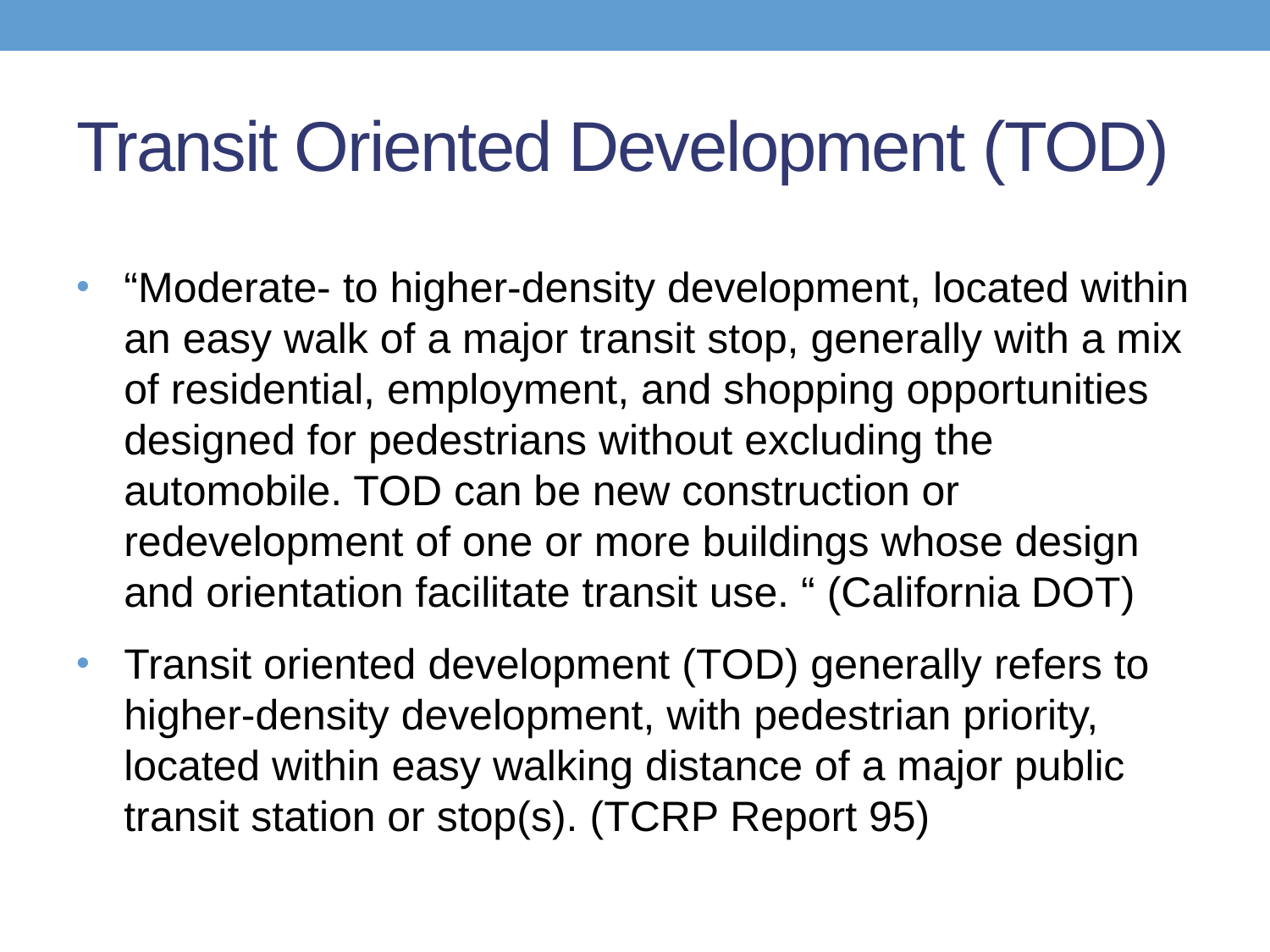

# Transit Oriented Development (TOD)
“Moderate- to higher-density development, located within an easy walk of a major transit stop, generally with a mix of residential, employment, and shopping opportunities designed for pedestrians without excluding the automobile. TOD can be new construction or redevelopment of one or more buildings whose design and orientation facilitate transit use. “ (California DOT)
Transit oriented development (TOD) generally refers to higher-density development, with pedestrian priority, located within easy walking distance of a major public transit station or stop(s). (TCRP Report 95)